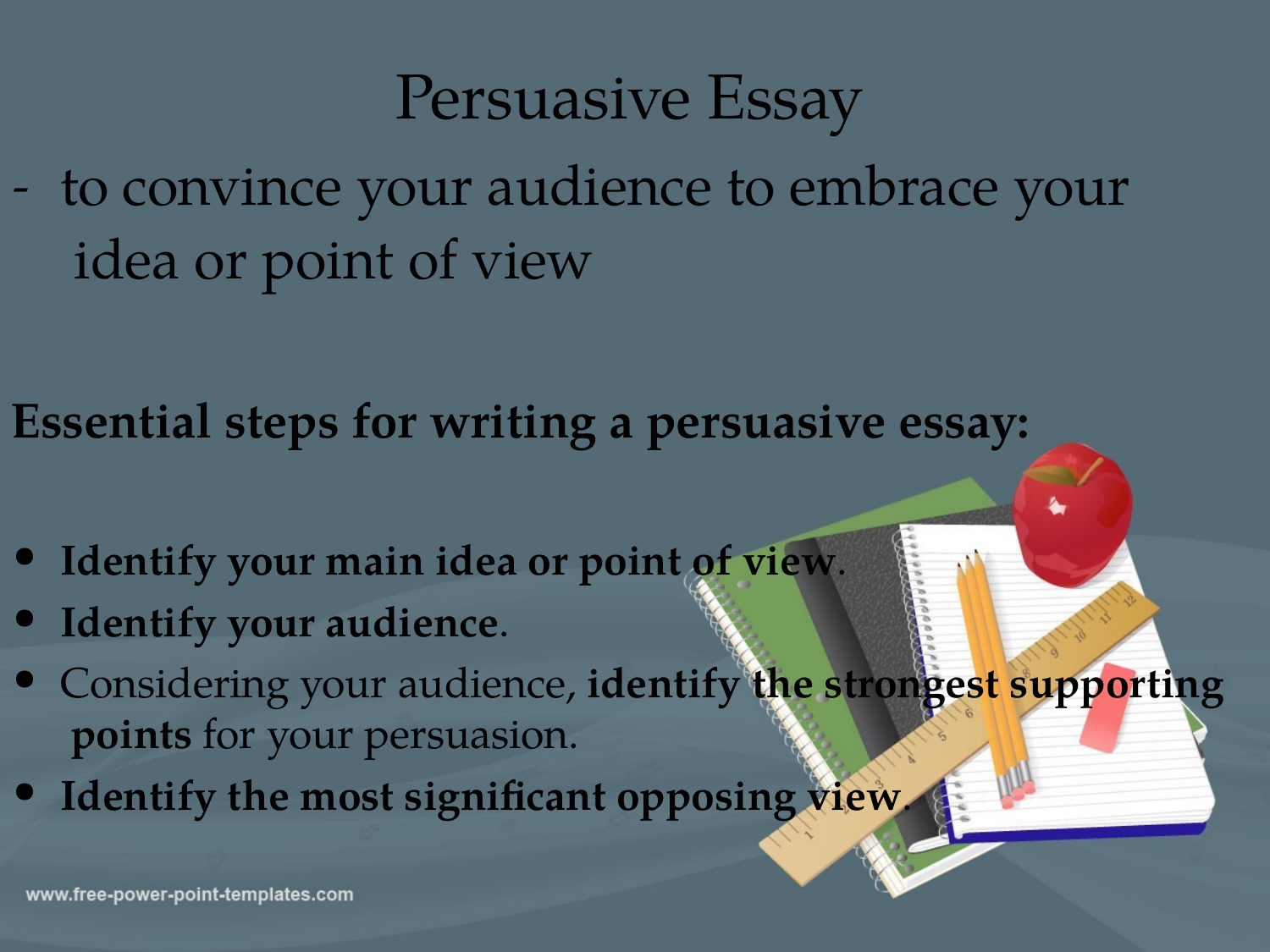

# Persuasive Essay
-	to convince your audience to embrace your  idea or point of view

Essential steps for writing a persuasive essay:

Identify your main idea or point of view.
Identify your audience.
Considering your audience, identify the strongest supporting  points for your persuasion.
Identify the most significant opposing view.